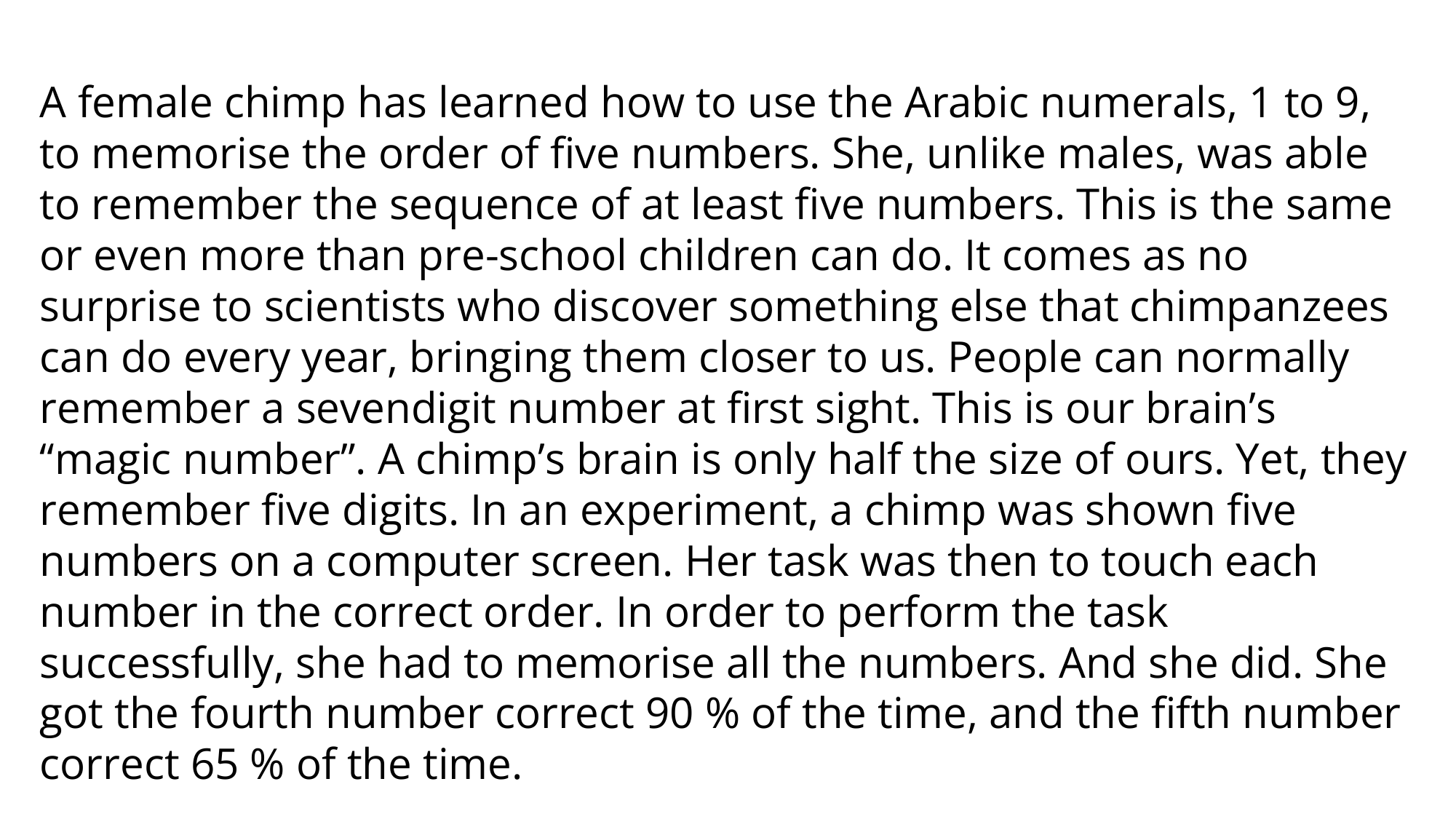

A female chimp has learned how to use the Arabic numerals, 1 to 9, to memorise the order of five numbers. She, unlike males, was able to remember the sequence of at least five numbers. This is the same or even more than pre-school children can do. It comes as no surprise to scientists who discover something else that chimpanzees can do every year, bringing them closer to us. People can normally remember a sevendigit number at first sight. This is our brain’s “magic number”. A chimp’s brain is only half the size of ours. Yet, they remember five digits. In an experiment, a chimp was shown five numbers on a computer screen. Her task was then to touch each number in the correct order. In order to perform the task successfully, she had to memorise all the numbers. And she did. She got the fourth number correct 90 % of the time, and the fifth number correct 65 % of the time.